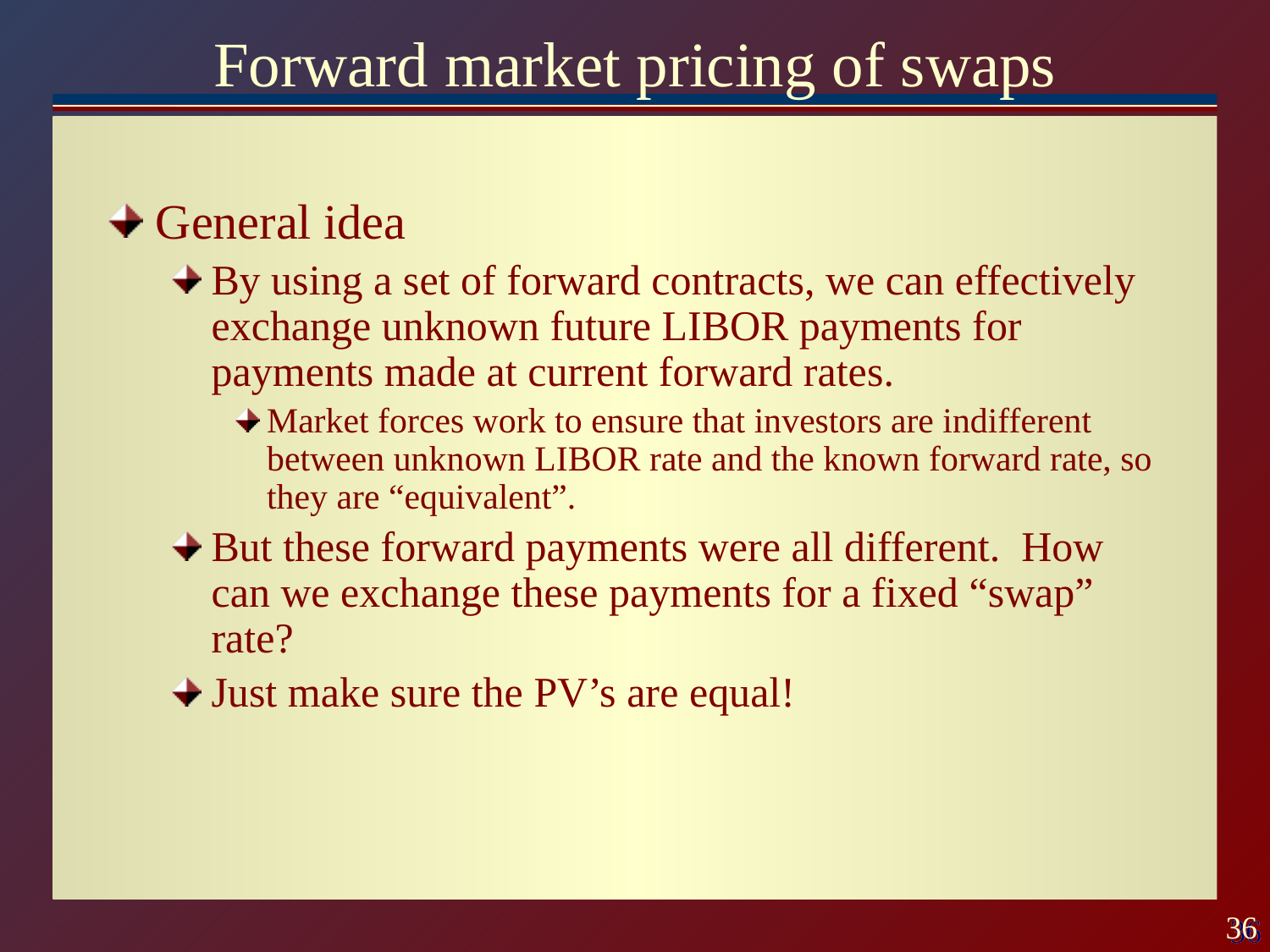

# Forward market pricing of swaps
General idea
By using a set of forward contracts, we can effectively exchange unknown future LIBOR payments for payments made at current forward rates.
Market forces work to ensure that investors are indifferent between unknown LIBOR rate and the known forward rate, so they are “equivalent”.
But these forward payments were all different.  How can we exchange these payments for a fixed “swap” rate?
Just make sure the PV’s are equal!